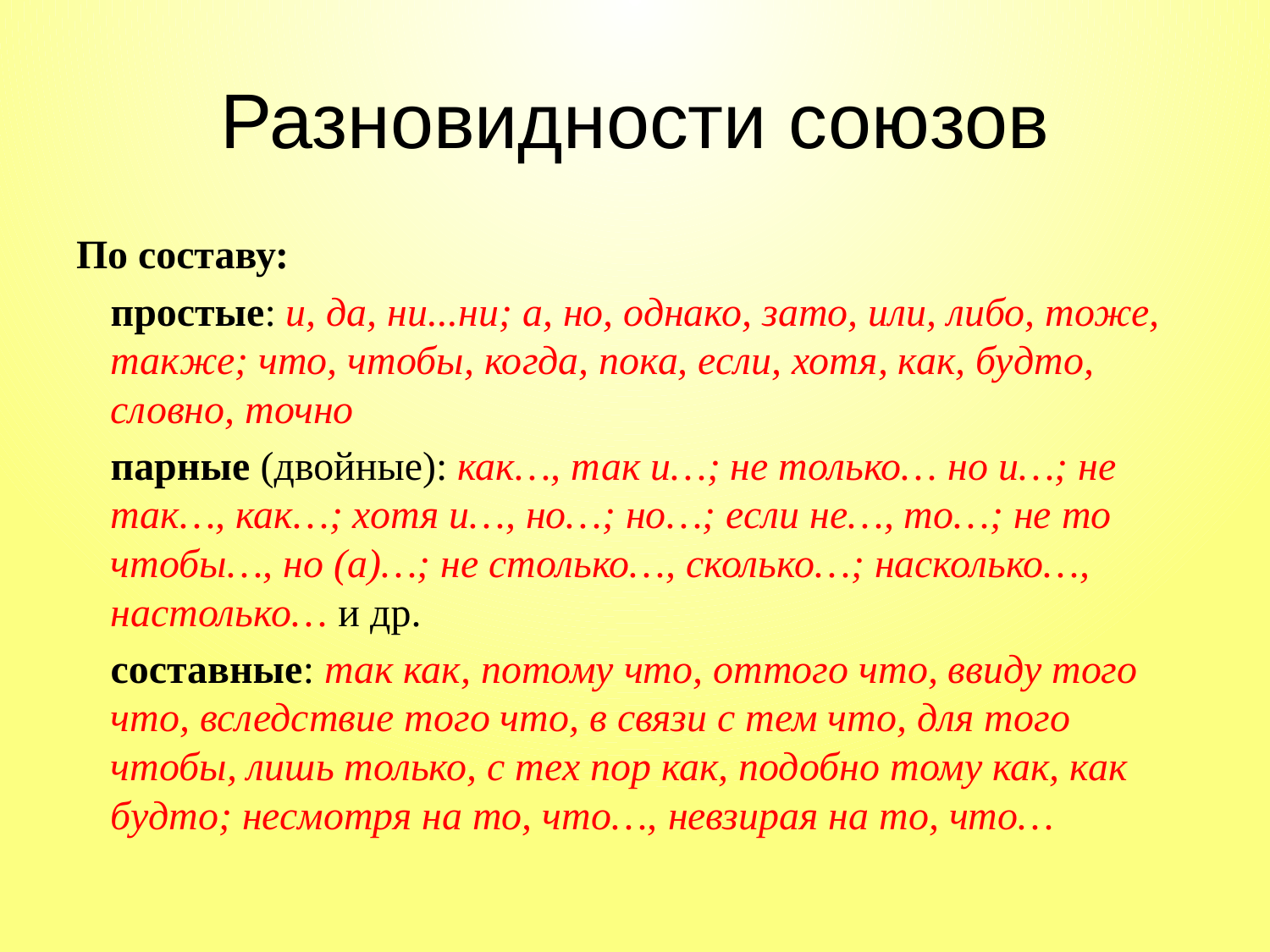

# Разновидности союзов
По составу:
простые: и, да, ни...ни; а, но, однако, зато, или, либо, тоже, также; что, чтобы, когда, пока, если, хотя, как, будто, словно, точно
парные (двойные): как…, так и…; не только… но и…; не так…, как…; хотя и…, но…; но…; если не…, то…; не то чтобы…, но (а)…; не столько…, сколько…; насколько…, настолько… и др.
составные: так как, потому что, оттого что, ввиду того что, вследствие того что, в связи с тем что, для того чтобы, лишь только, с тех пор как, подобно тому как, как будто; несмотря на то, что…, невзирая на то, что…